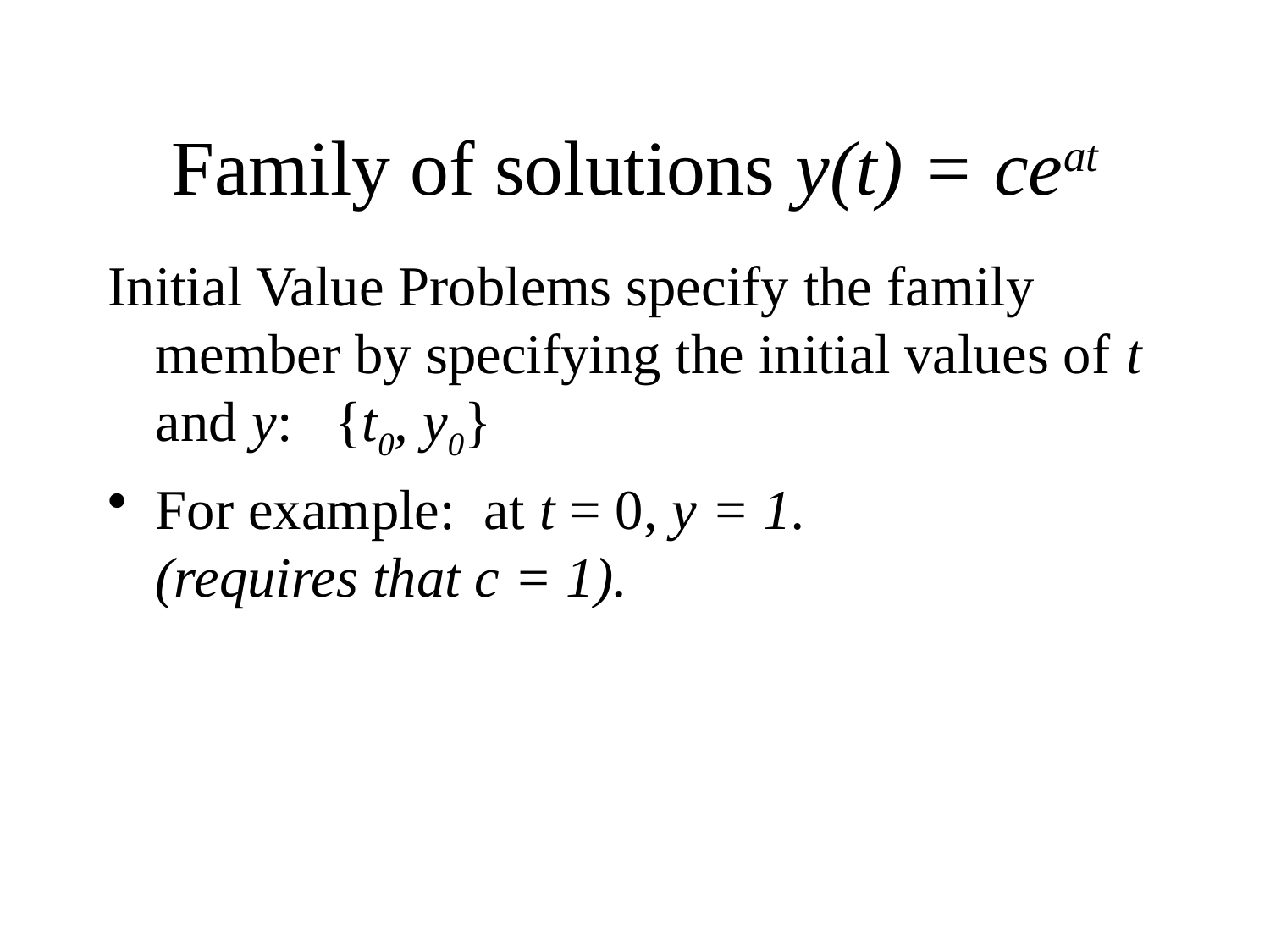

# Family of solutions y(t) = ceat
Initial Value Problems specify the family member by specifying the initial values of t and y:   {t0, y0}
For example:  at t = 0, y = 1.
(requires that c = 1).